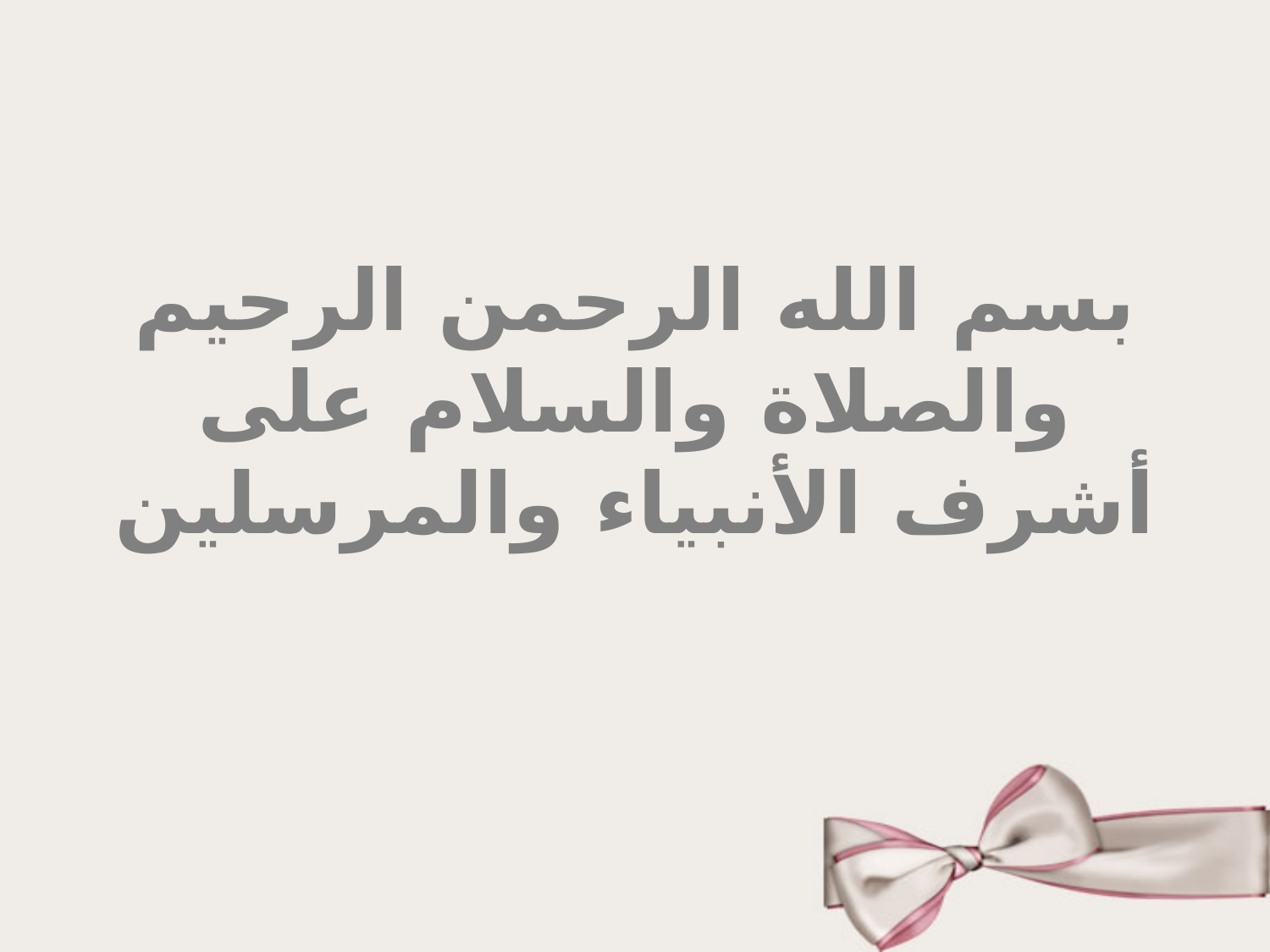

# بسم الله الرحمن الرحيم والصلاة والسلام على أشرف الأنبياء والمرسلين